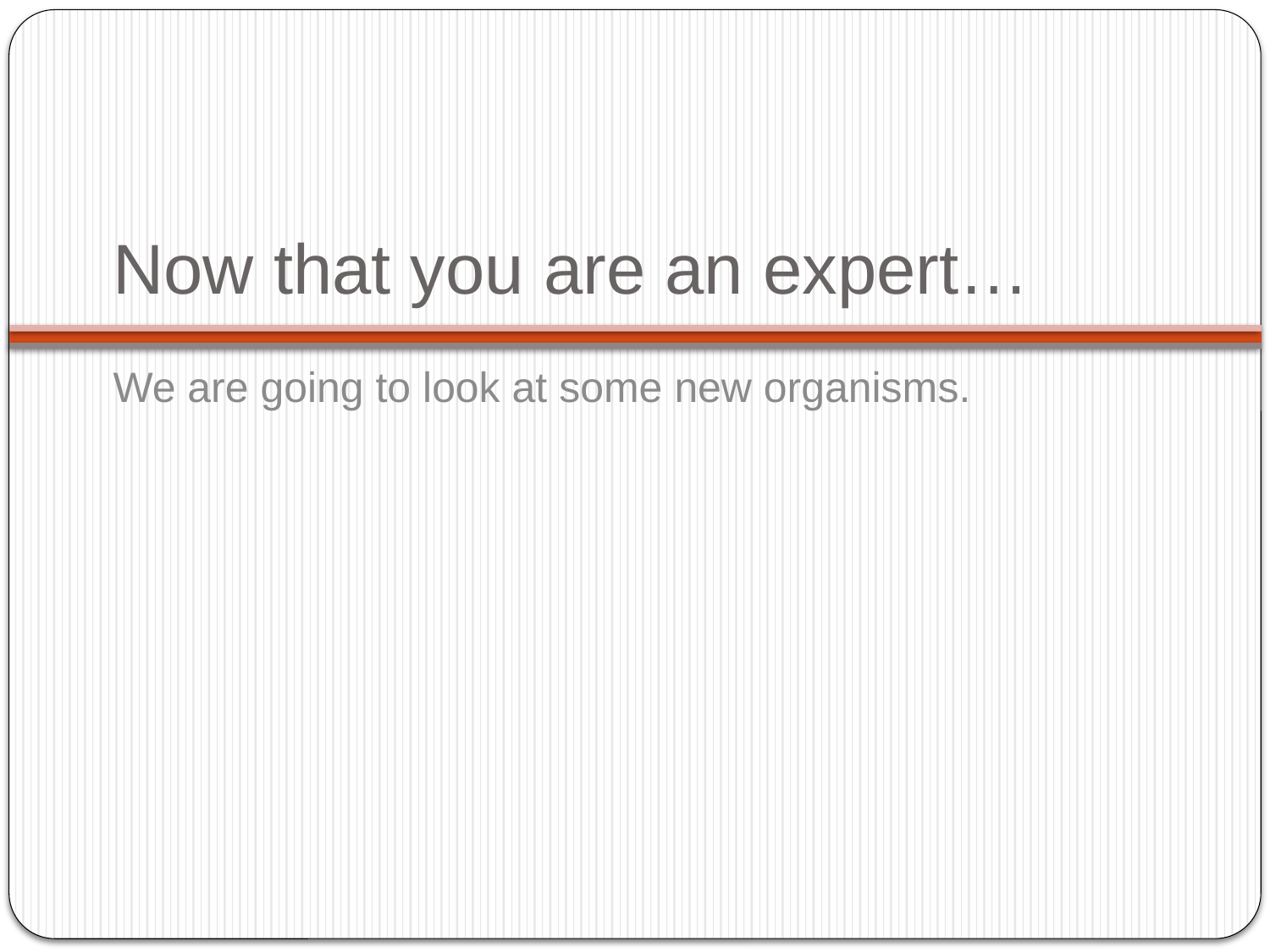

# Now that you are an expert…
We are going to look at some new organisms.